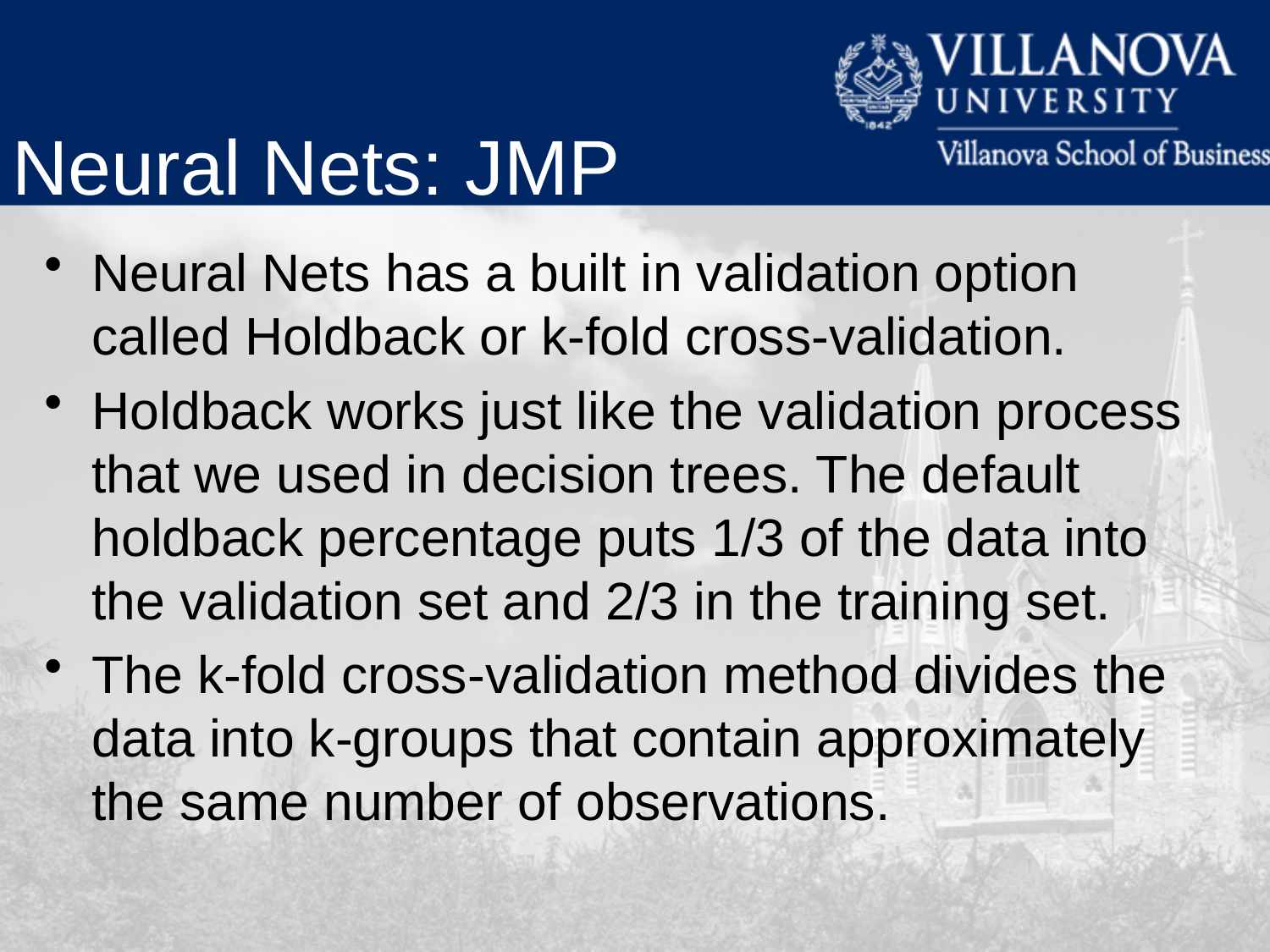

Neural Nets: JMP
Neural Nets has a built in validation option called Holdback or k-fold cross-validation.
Holdback works just like the validation process that we used in decision trees. The default holdback percentage puts 1/3 of the data into the validation set and 2/3 in the training set.
The k-fold cross-validation method divides the data into k-groups that contain approximately the same number of observations.